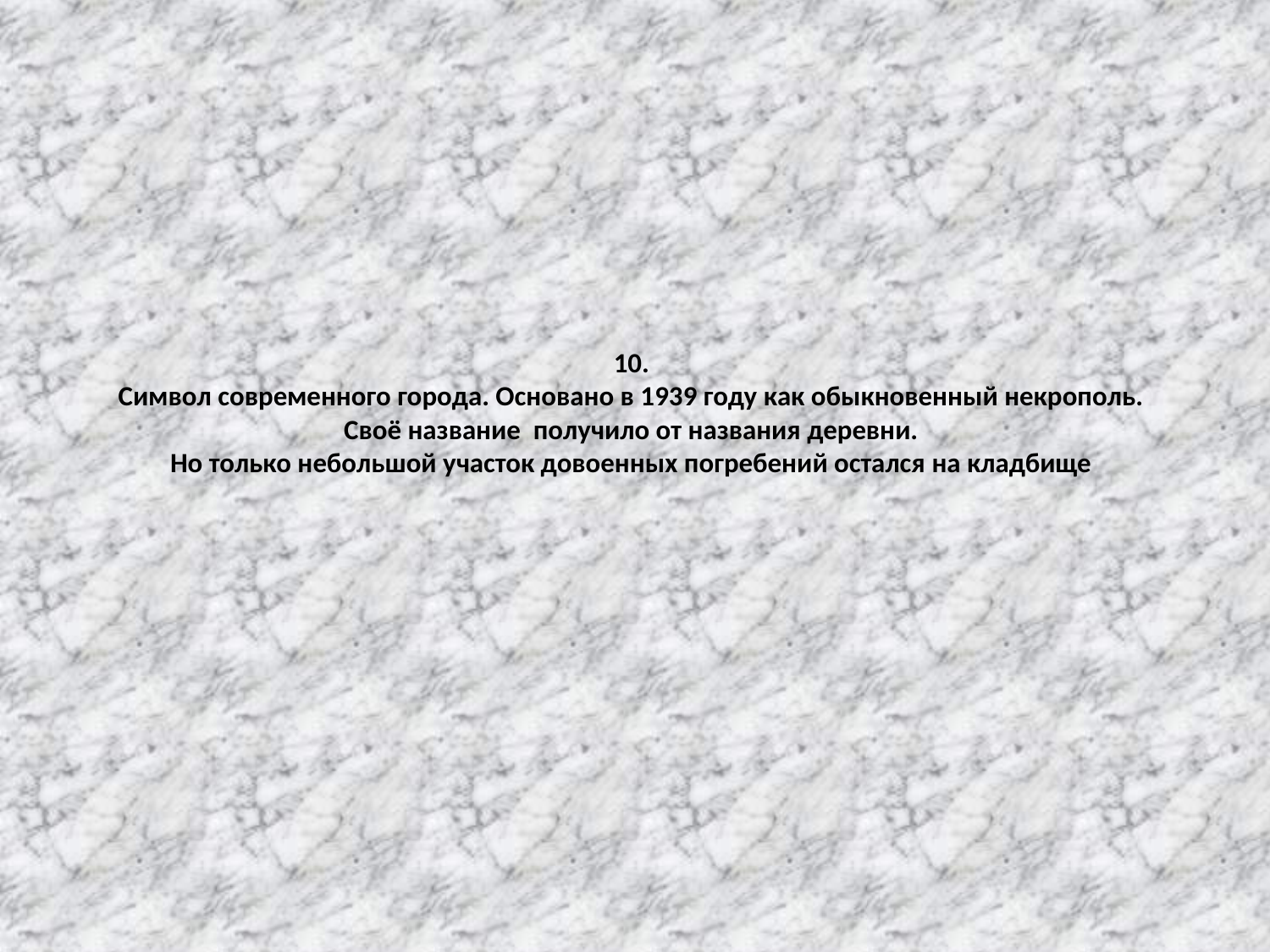

# 10. Символ современного города. Основано в 1939 году как обыкновенный некрополь. Своё название  получило от названия деревни. Но только небольшой участок довоенных погребений остался на кладбище